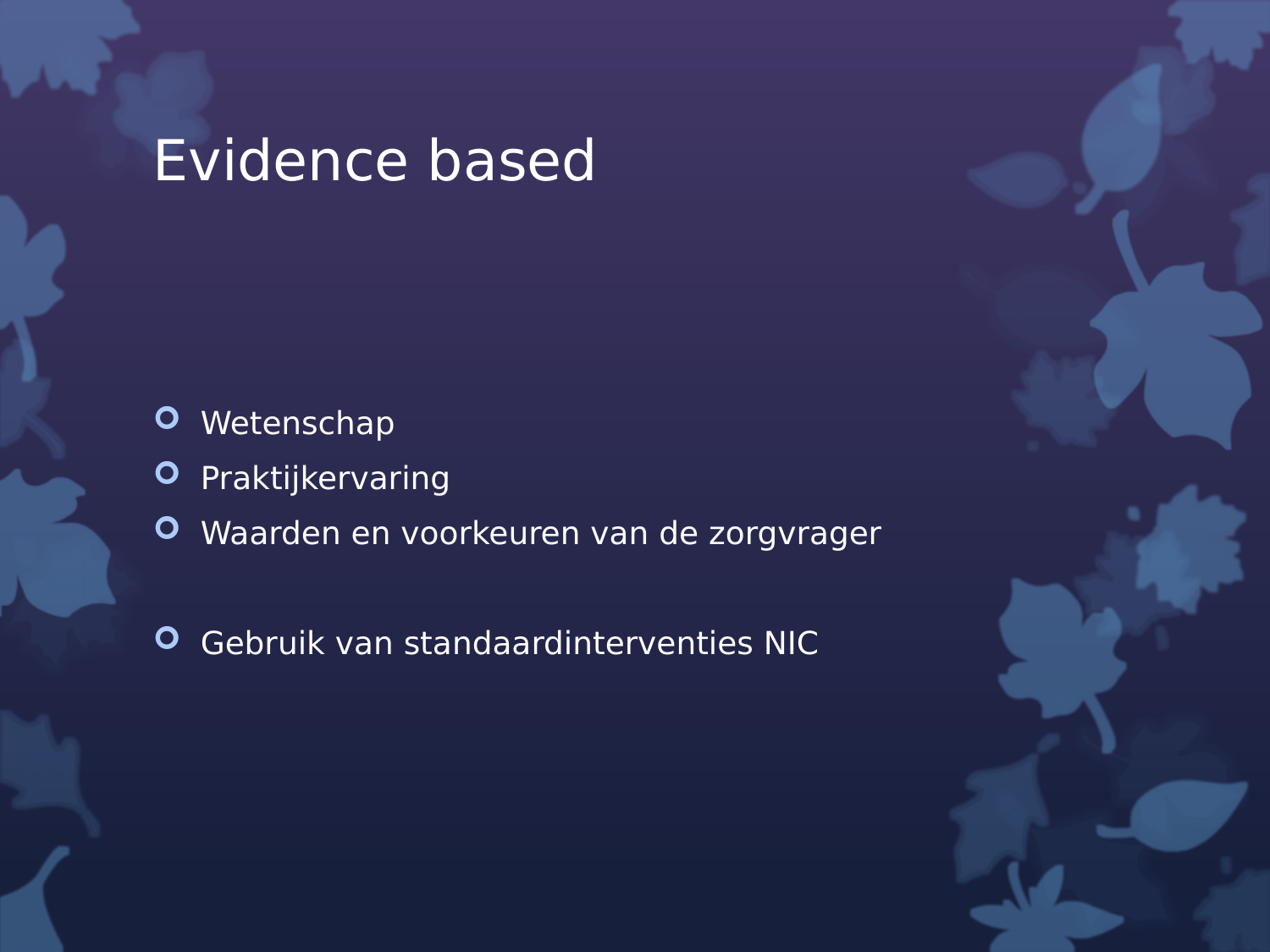

# Evidence based
Wetenschap
Praktijkervaring
Waarden en voorkeuren van de zorgvrager

Gebruik van standaardinterventies NIC